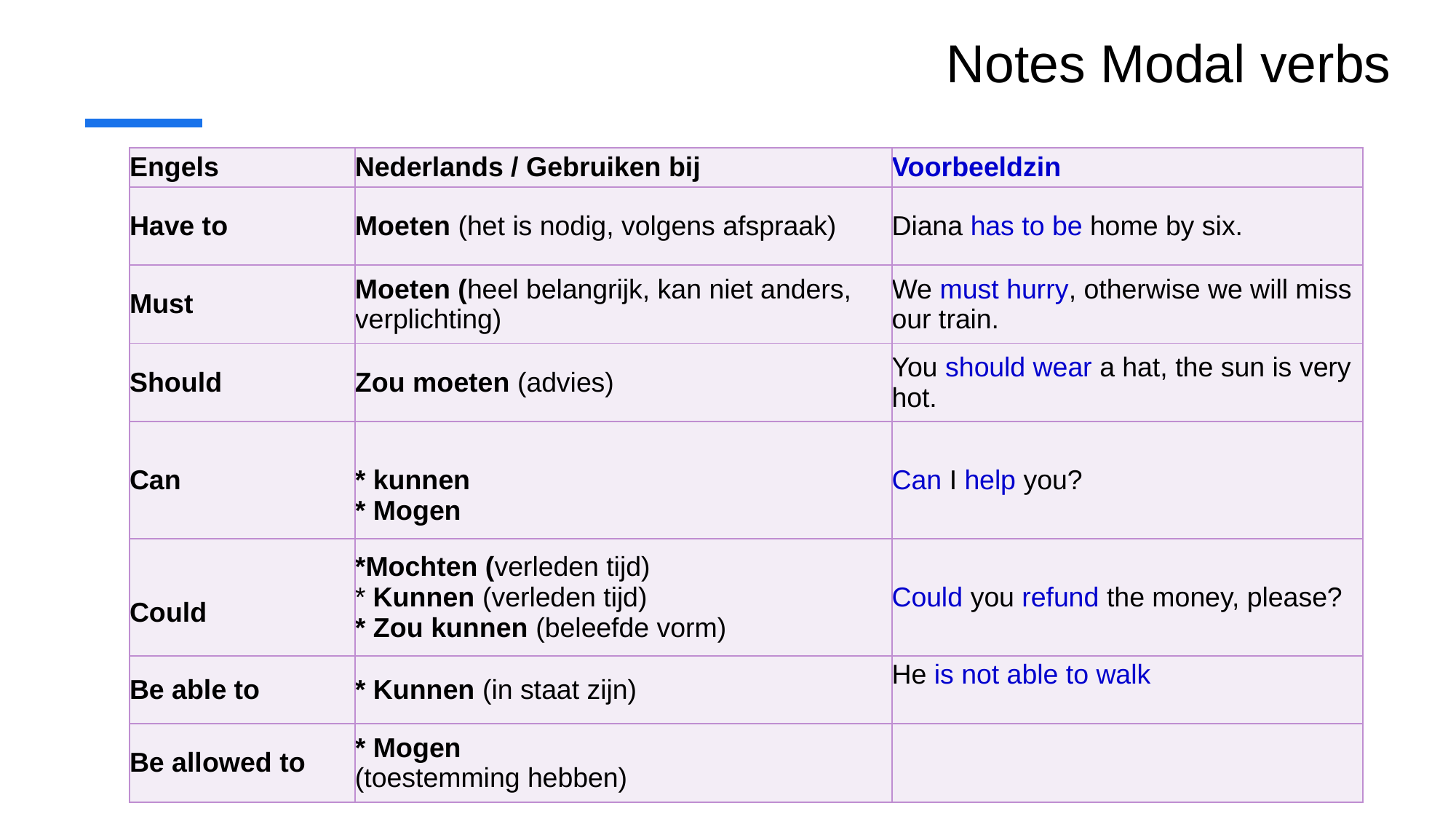

# Notes Modal verbs
| Engels | Nederlands / Gebruiken bij | Voorbeeldzin |
| --- | --- | --- |
| Have to | Moeten (het is nodig, volgens afspraak) | Diana has to be home by six. |
| Must | Moeten (heel belangrijk, kan niet anders, verplichting) | We must hurry, otherwise we will miss our train. |
| Should | Zou moeten (advies) | You should wear a hat, the sun is very hot. |
| Can | \* kunnen \* Mogen | Can I help you? |
| Could | \*Mochten (verleden tijd) \* Kunnen (verleden tijd) \* Zou kunnen (beleefde vorm) | Could you refund the money, please? |
| Be able to | \* Kunnen (in staat zijn) | He is not able to walk |
| Be allowed to | \* Mogen (toestemming hebben) |  |